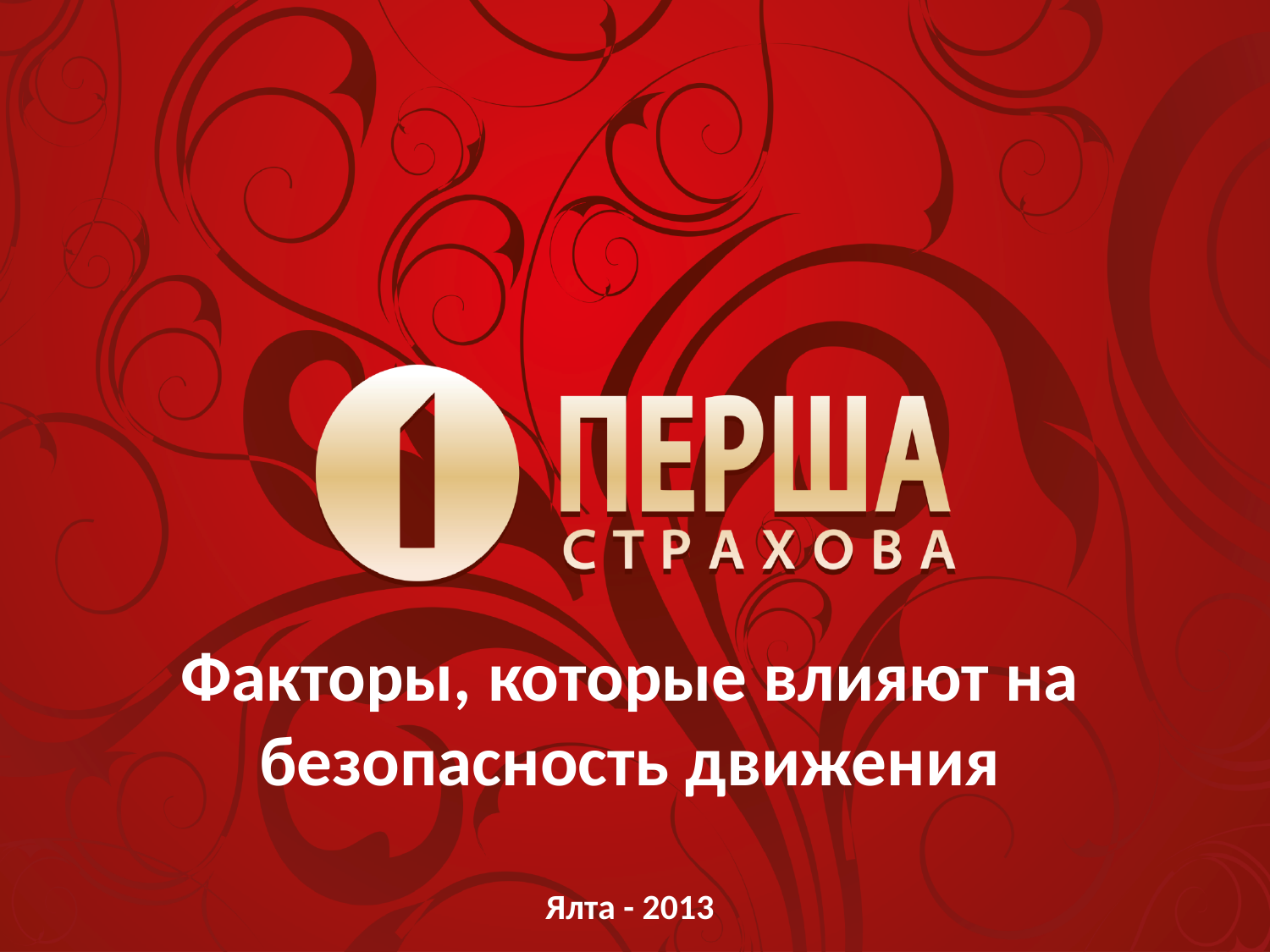

# Факторы, которые влияют на безопасность движения Ялта - 2013